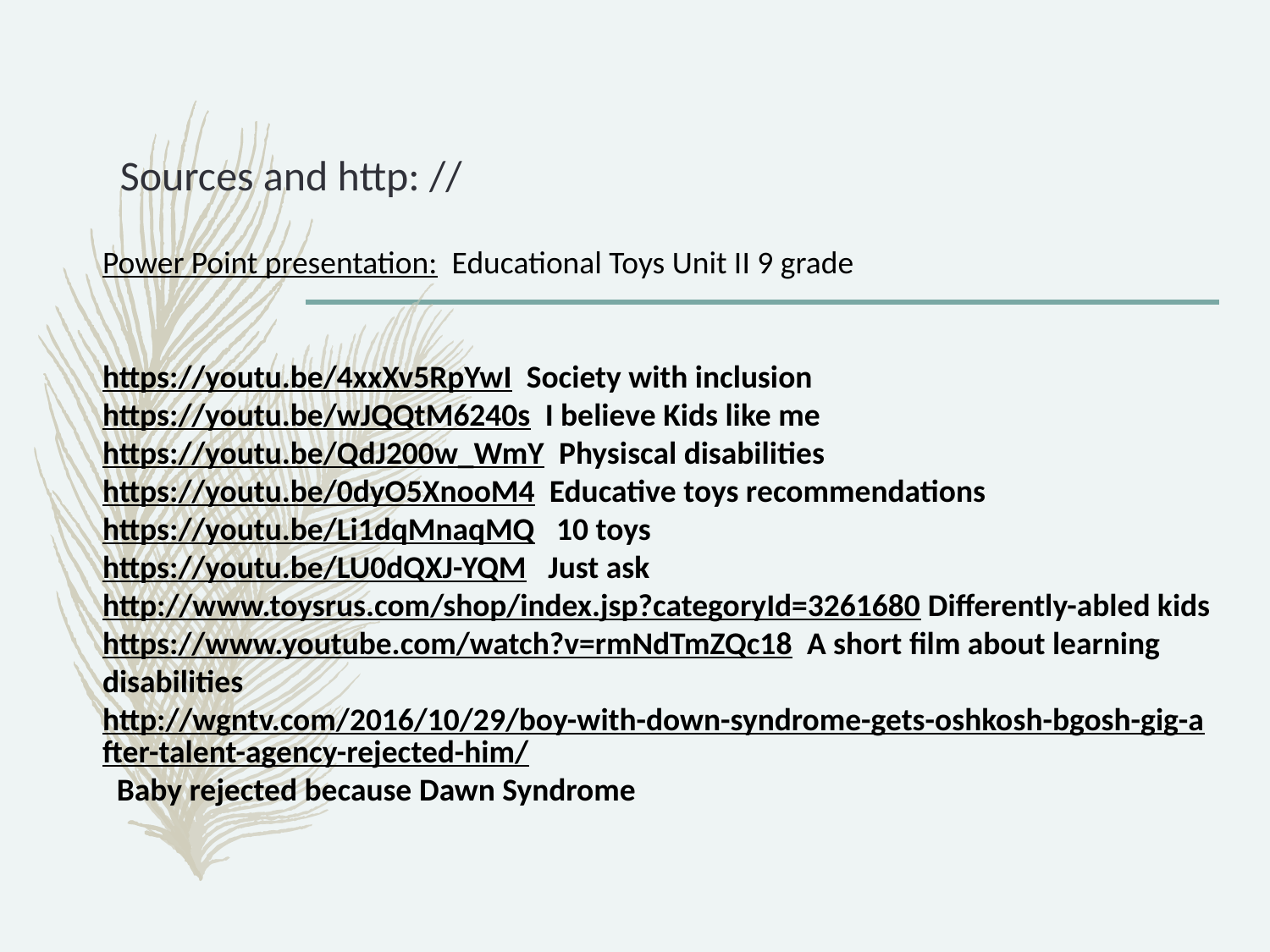

Sources and http: //
Power Point presentation:  Educational Toys Unit II 9 grade

https://youtu.be/4xxXv5RpYwI  Society with inclusion
https://youtu.be/wJQQtM6240s  I believe Kids like me
https://youtu.be/QdJ200w_WmY  Physiscal disabilities
https://youtu.be/0dyO5XnooM4  Educative toys recommendations
https://youtu.be/Li1dqMnaqMQ   10 toys
https://youtu.be/LU0dQXJ-YQM   Just ask
http://www.toysrus.com/shop/index.jsp?categoryId=3261680 Differently-abled kids
https://www.youtube.com/watch?v=rmNdTmZQc18  A short film about learning disabilities
http://wgntv.com/2016/10/29/boy-with-down-syndrome-gets-oshkosh-bgosh-gig-after-talent-agency-rejected-him/  Baby rejected because Dawn Syndrome